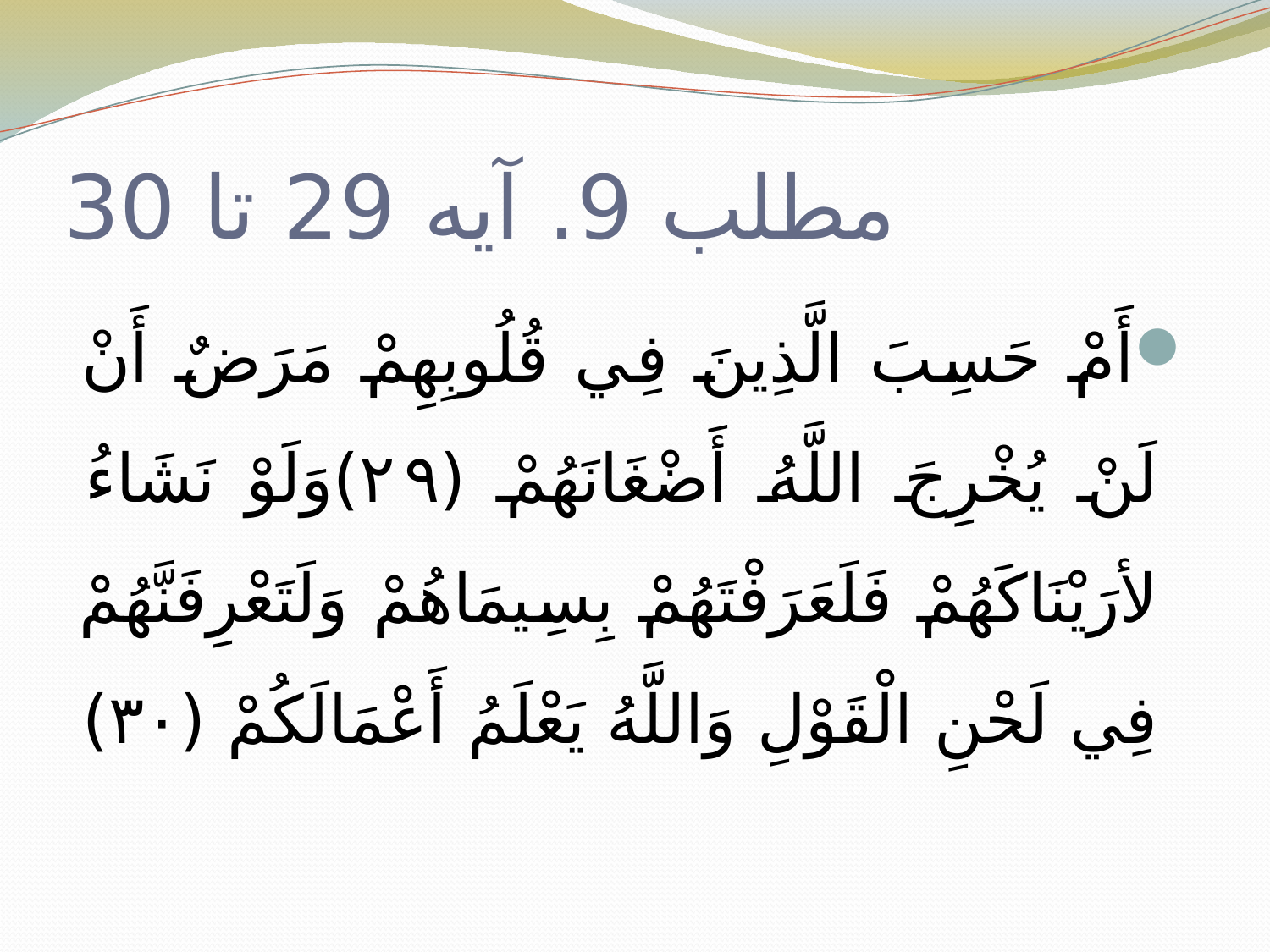

# مطلب 9. آیه 29 تا 30
أَمْ حَسِبَ الَّذِينَ فِي قُلُوبِهِمْ مَرَضٌ أَنْ لَنْ يُخْرِجَ اللَّهُ أَضْغَانَهُمْ (٢٩)وَلَوْ نَشَاءُ لأرَيْنَاكَهُمْ فَلَعَرَفْتَهُمْ بِسِيمَاهُمْ وَلَتَعْرِفَنَّهُمْ فِي لَحْنِ الْقَوْلِ وَاللَّهُ يَعْلَمُ أَعْمَالَكُمْ (٣٠)